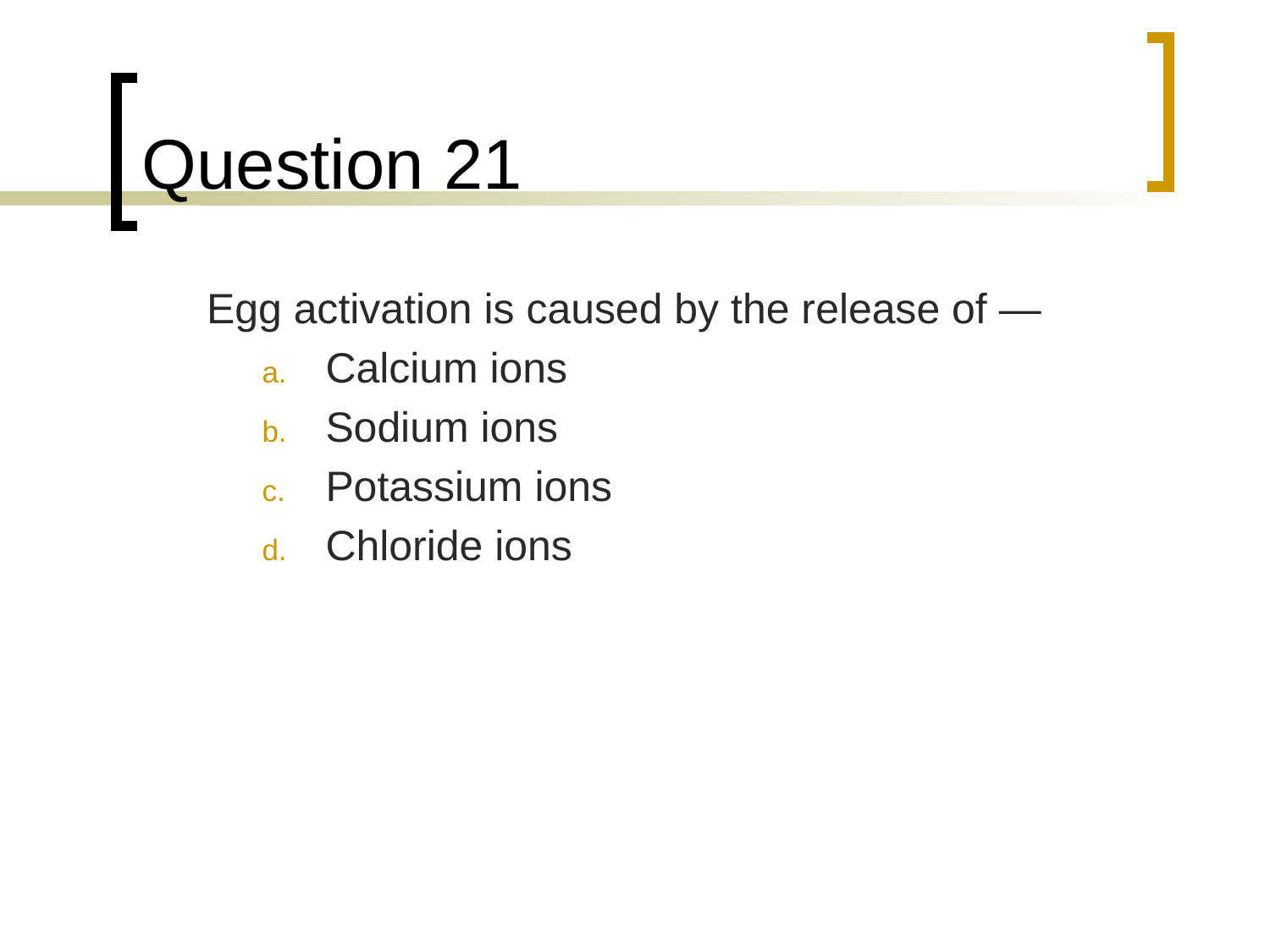

# Question 21
	Egg activation is caused by the release of —
Calcium ions
Sodium ions
Potassium ions
Chloride ions